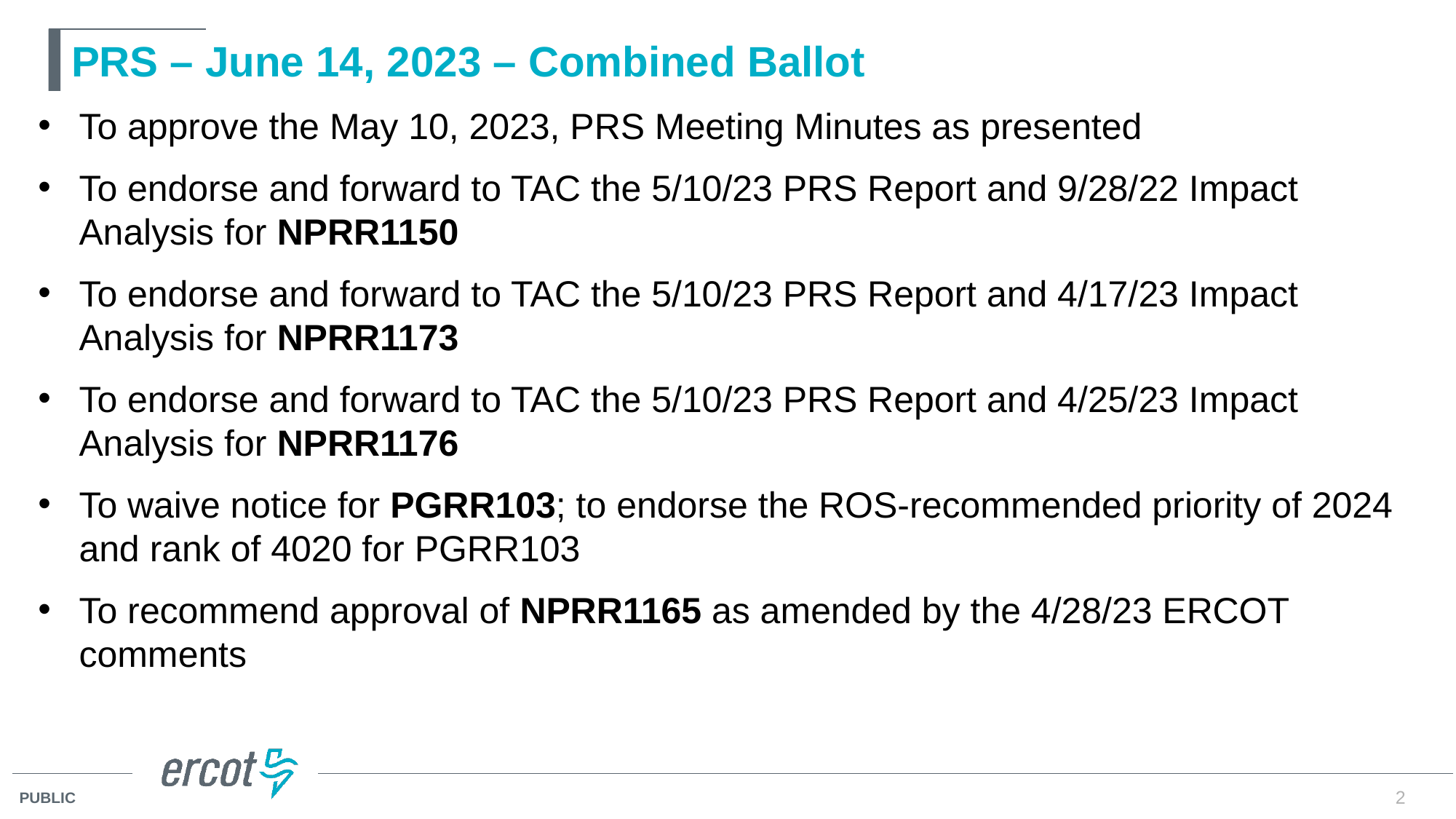

# PRS – June 14, 2023 – Combined Ballot
To approve the May 10, 2023, PRS Meeting Minutes as presented
To endorse and forward to TAC the 5/10/23 PRS Report and 9/28/22 Impact Analysis for NPRR1150
To endorse and forward to TAC the 5/10/23 PRS Report and 4/17/23 Impact Analysis for NPRR1173
To endorse and forward to TAC the 5/10/23 PRS Report and 4/25/23 Impact Analysis for NPRR1176
To waive notice for PGRR103; to endorse the ROS-recommended priority of 2024 and rank of 4020 for PGRR103
To recommend approval of NPRR1165 as amended by the 4/28/23 ERCOT comments
2